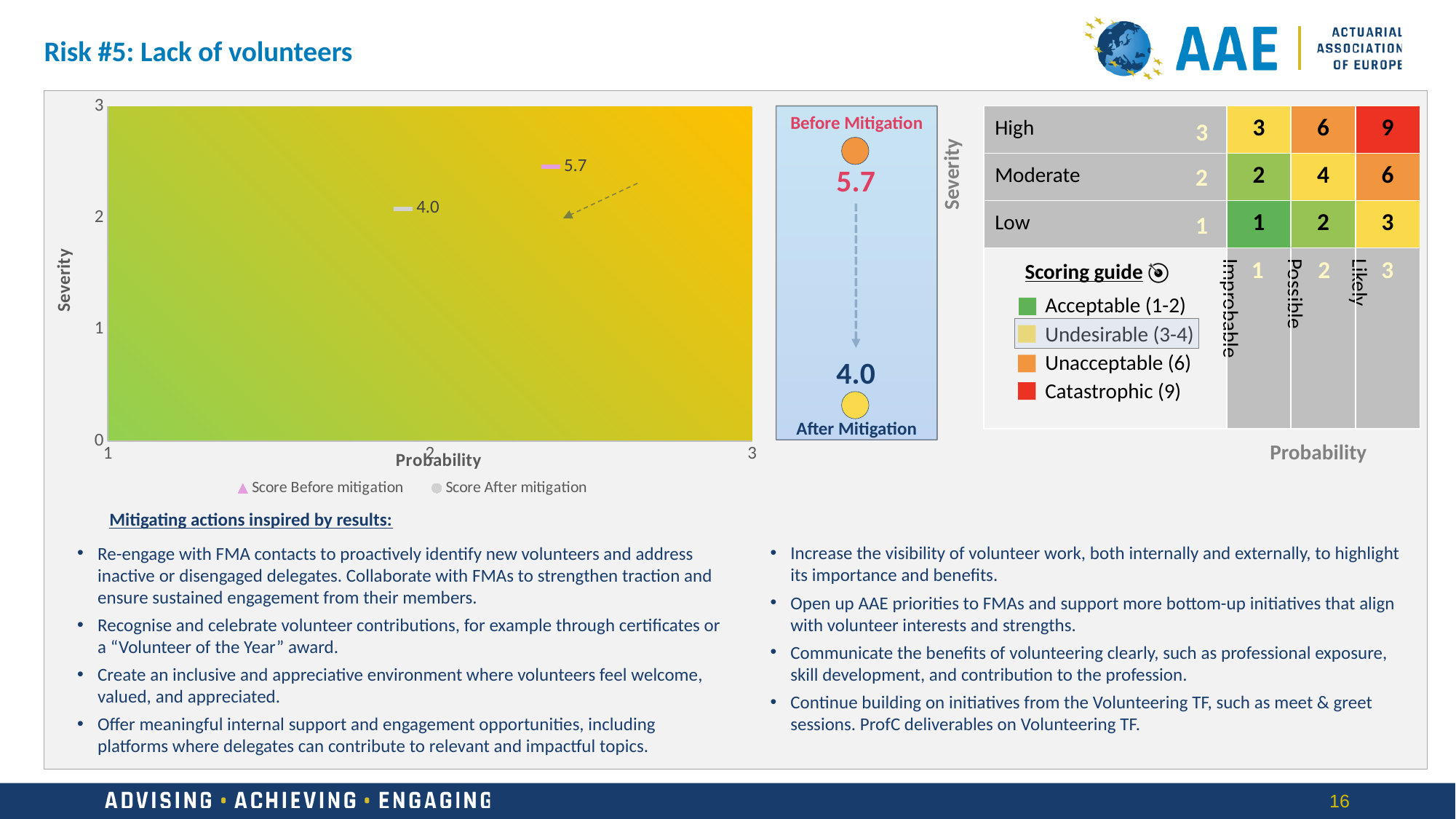

Risk #5: Lack of volunteers

### Chart

| Category | Score Before mitigation | Score After mitigation |
|---|---|---|
Before Mitigation

After Mitigation
5.7
4.0
| High | 3 | 6 | 9 |
| --- | --- | --- | --- |
| Moderate | 2 | 4 | 6 |
| Low | 1 | 2 | 3 |
|  | Improbable | Possible | Likely |
3
Severity
2
1
1
2
3
Scoring guide 🎯
Acceptable (1-2)
Undesirable (3-4)
Unacceptable (6)
Catastrophic (9)

Probability

Mitigating actions inspired by results:
Re-engage with FMA contacts to proactively identify new volunteers and address inactive or disengaged delegates. Collaborate with FMAs to strengthen traction and ensure sustained engagement from their members.
Recognise and celebrate volunteer contributions, for example through certificates or a “Volunteer of the Year” award.
Create an inclusive and appreciative environment where volunteers feel welcome, valued, and appreciated.
Offer meaningful internal support and engagement opportunities, including platforms where delegates can contribute to relevant and impactful topics.
Increase the visibility of volunteer work, both internally and externally, to highlight its importance and benefits.
Open up AAE priorities to FMAs and support more bottom-up initiatives that align with volunteer interests and strengths.
Communicate the benefits of volunteering clearly, such as professional exposure, skill development, and contribution to the profession.
Continue building on initiatives from the Volunteering TF, such as meet & greet sessions. ProfC deliverables on Volunteering TF.
16